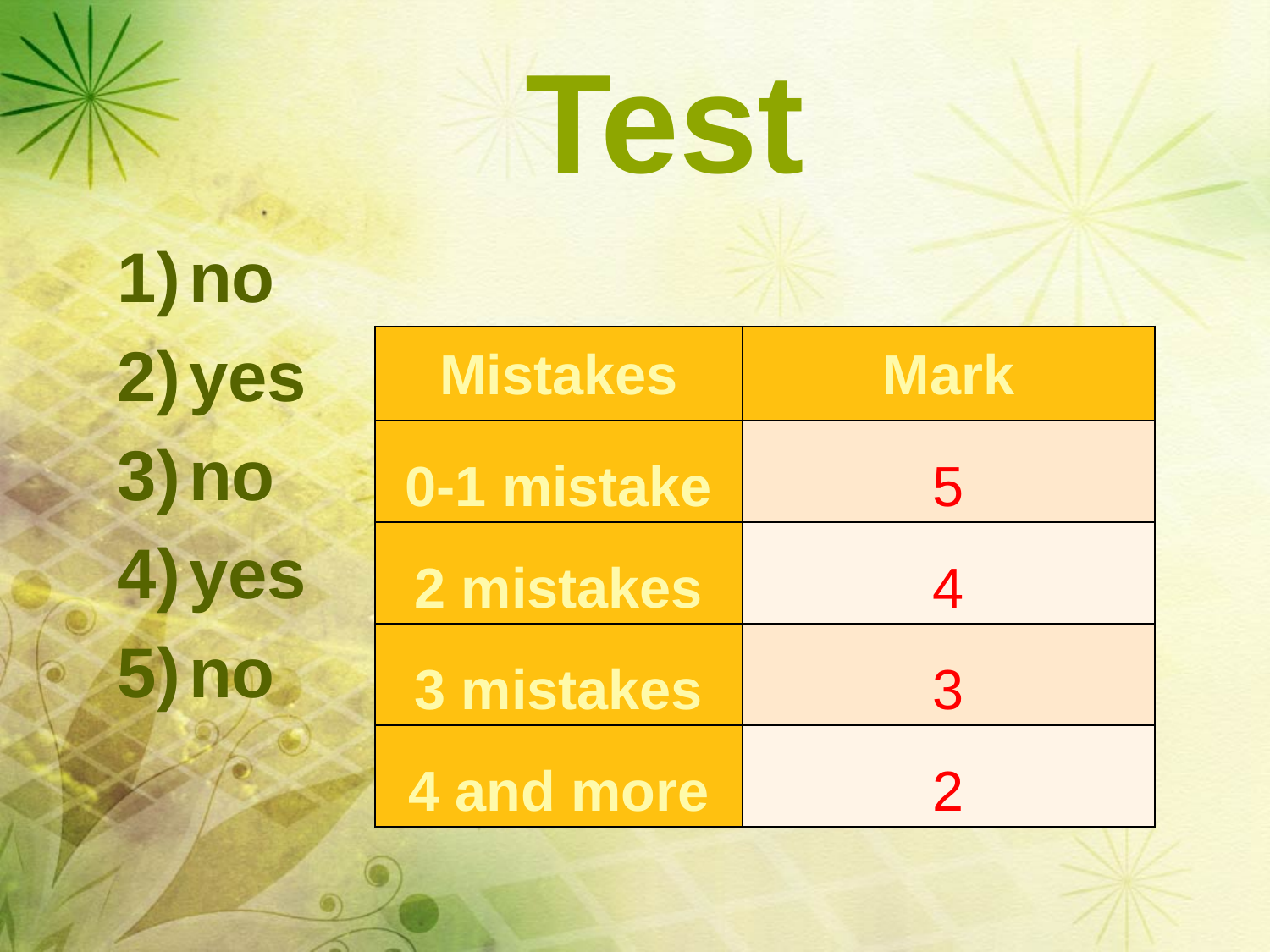

# Test
no
yes
no
yes
no

| Mistakes | Mark |
| --- | --- |
| 0-1 mistake | 5 |
| 2 mistakes | 4 |
| 3 mistakes | 3 |
| 4 and more | 2 |